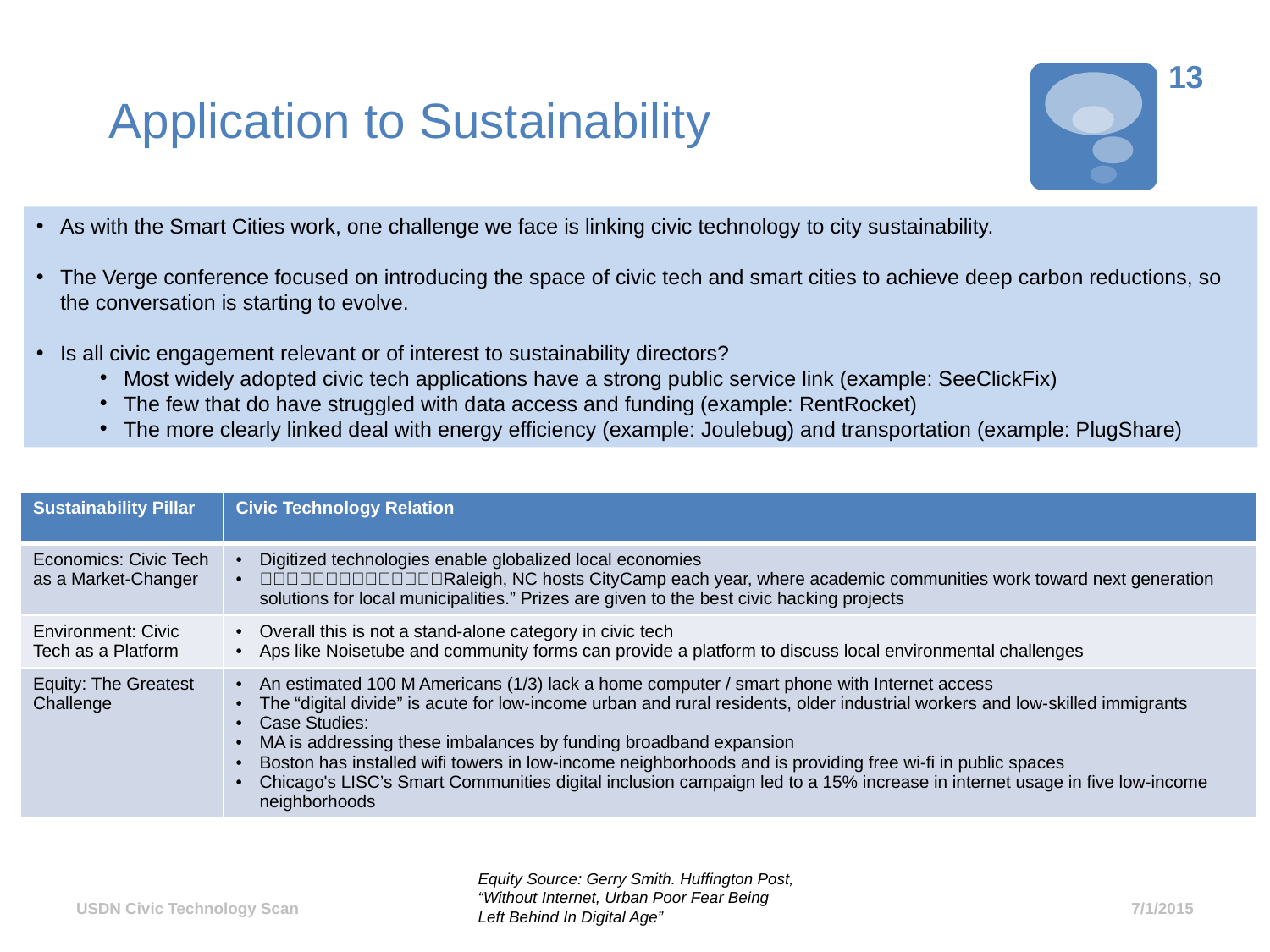

# Application to Sustainability
13
As with the Smart Cities work, one challenge we face is linking civic technology to city sustainability.

The Verge conference focused on introducing the space of civic tech and smart cities to achieve deep carbon reductions, so the conversation is starting to evolve.

Is all civic engagement relevant or of interest to sustainability directors?
Most widely adopted civic tech applications have a strong public service link (example: SeeClickFix)
The few that do have struggled with data access and funding (example: RentRocket)
The more clearly linked deal with energy efficiency (example: Joulebug) and transportation (example: PlugShare)
| Sustainability Pillar | Civic Technology Relation |
| --- | --- |
| Economics: Civic Tech as a Market-Changer | Digitized technologies enable globalized local economies 􏰙􏰐􏰒􏰄􏰍􏰏􏰃􏰚􏰂􏰛􏰜􏰚􏰂􏰒Raleigh, NC hosts CityCamp each year, where academic communities work toward next generation solutions for local municipalities.” Prizes are given to the best civic hacking projects |
| Environment: Civic Tech as a Platform | Overall this is not a stand-alone category in civic tech Aps like Noisetube and community forms can provide a platform to discuss local environmental challenges |
| Equity: The Greatest Challenge | An estimated 100 M Americans (1/3) lack a home computer / smart phone with Internet access The “digital divide” is acute for low-income urban and rural residents, older industrial workers and low-skilled immigrants Case Studies: MA is addressing these imbalances by funding broadband expansion Boston has installed wifi towers in low-income neighborhoods and is providing free wi-fi in public spaces Chicago's LISC’s Smart Communities digital inclusion campaign led to a 15% increase in internet usage in five low-income neighborhoods |
Equity Source: Gerry Smith. Huffington Post, “Without Internet, Urban Poor Fear Being Left Behind In Digital Age”
USDN Civic Technology Scan
7/1/2015